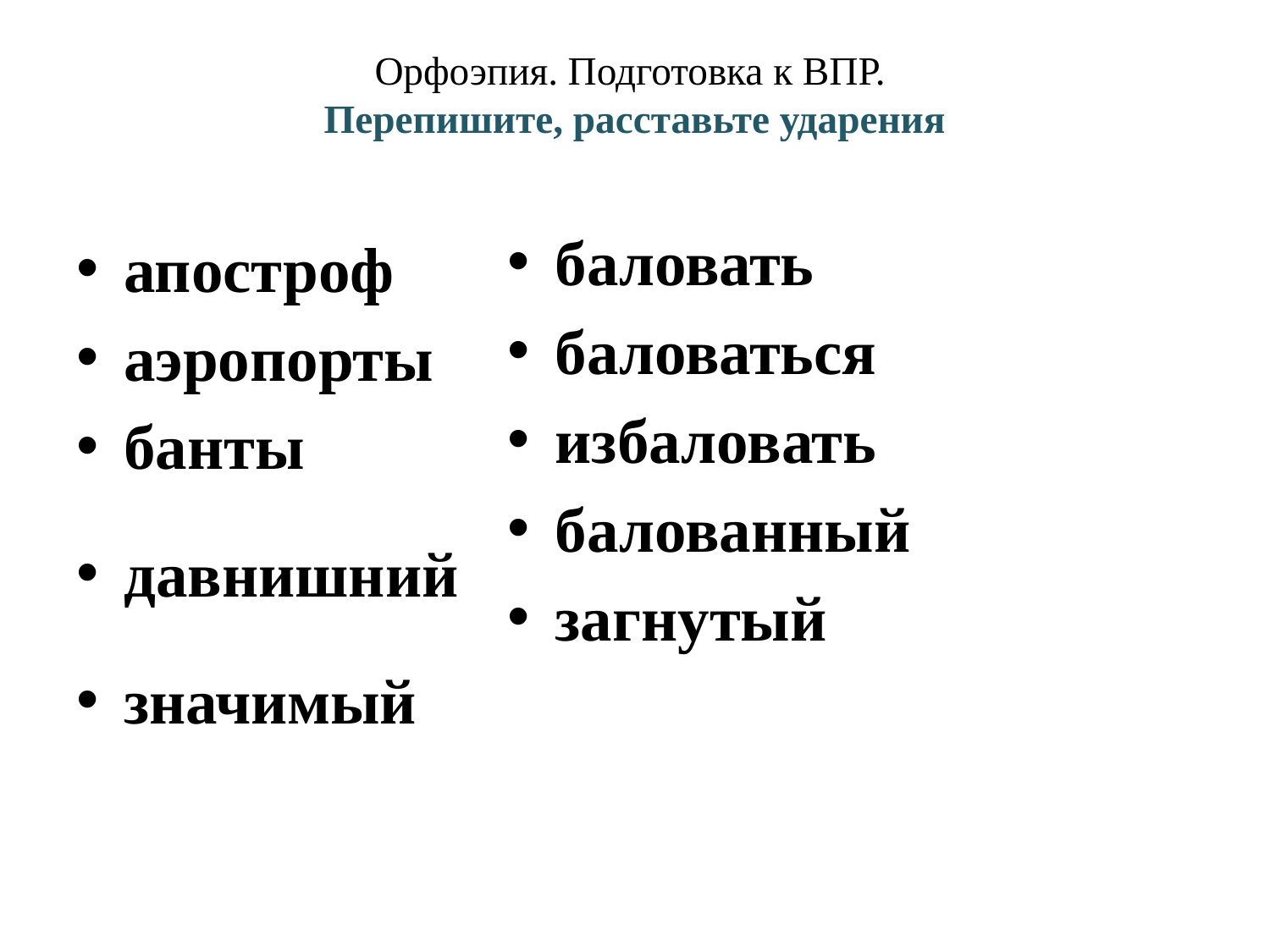

# Орфоэпия. Подготовка к ВПР. Перепишите, расставьте ударения
баловать
баловаться
избаловать
балованный
загнутый

апостроф
аэропорты
банты
давнишний
значимый